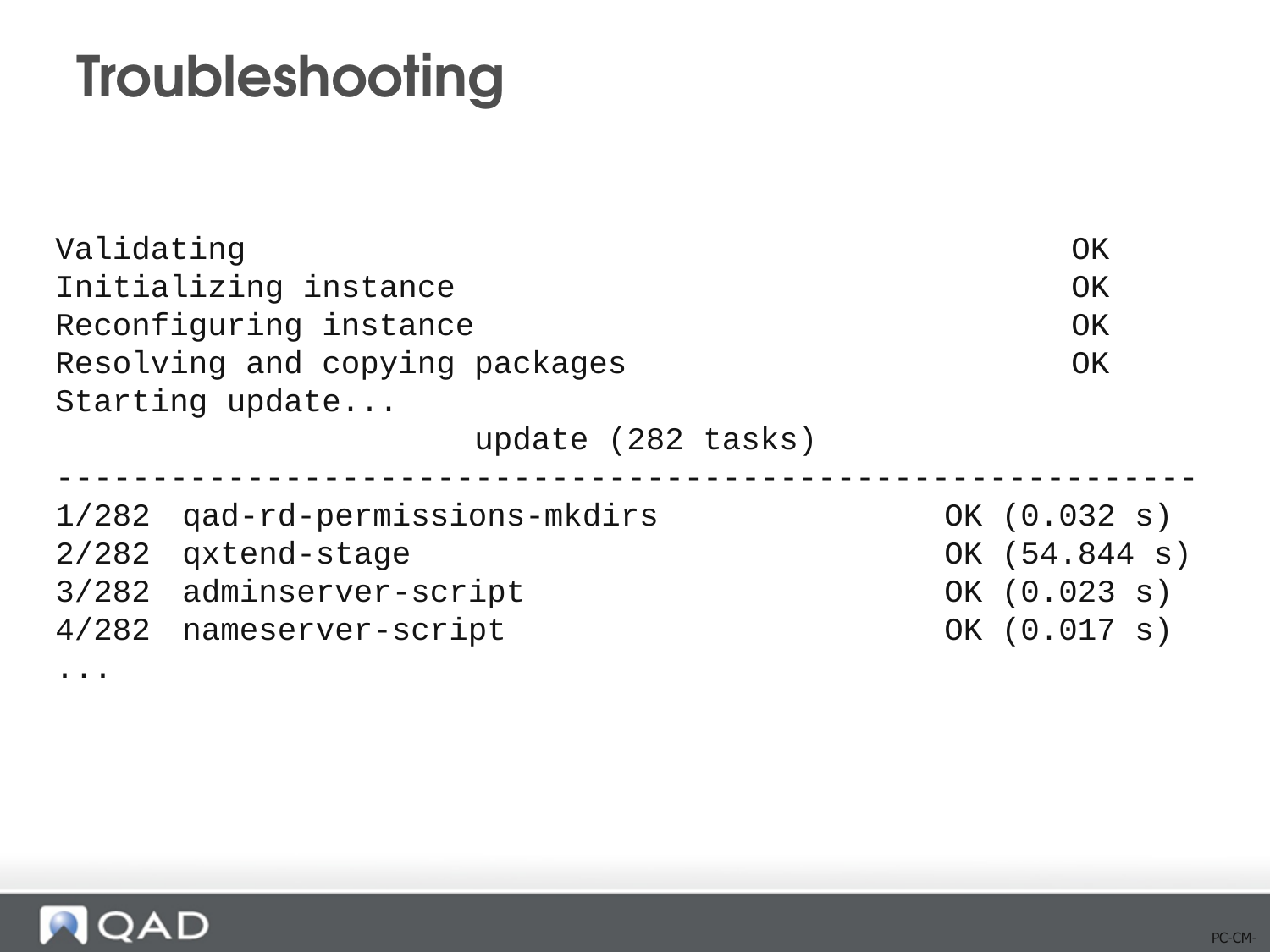

# Troubleshooting
Validating 							OK
Initializing instance 					OK
Reconfiguring instance 					OK
Resolving and copying packages 				OK
Starting update...
			  update (282 tasks)
------------------------------------------------------------
1/282 	qad-rd-permissions-mkdirs 			OK (0.032 s)
2/282 	qxtend-stage 					OK (54.844 s)
3/282 	adminserver-script 				OK (0.023 s)
4/282 	nameserver-script 				OK (0.017 s)
...

PC-CM-